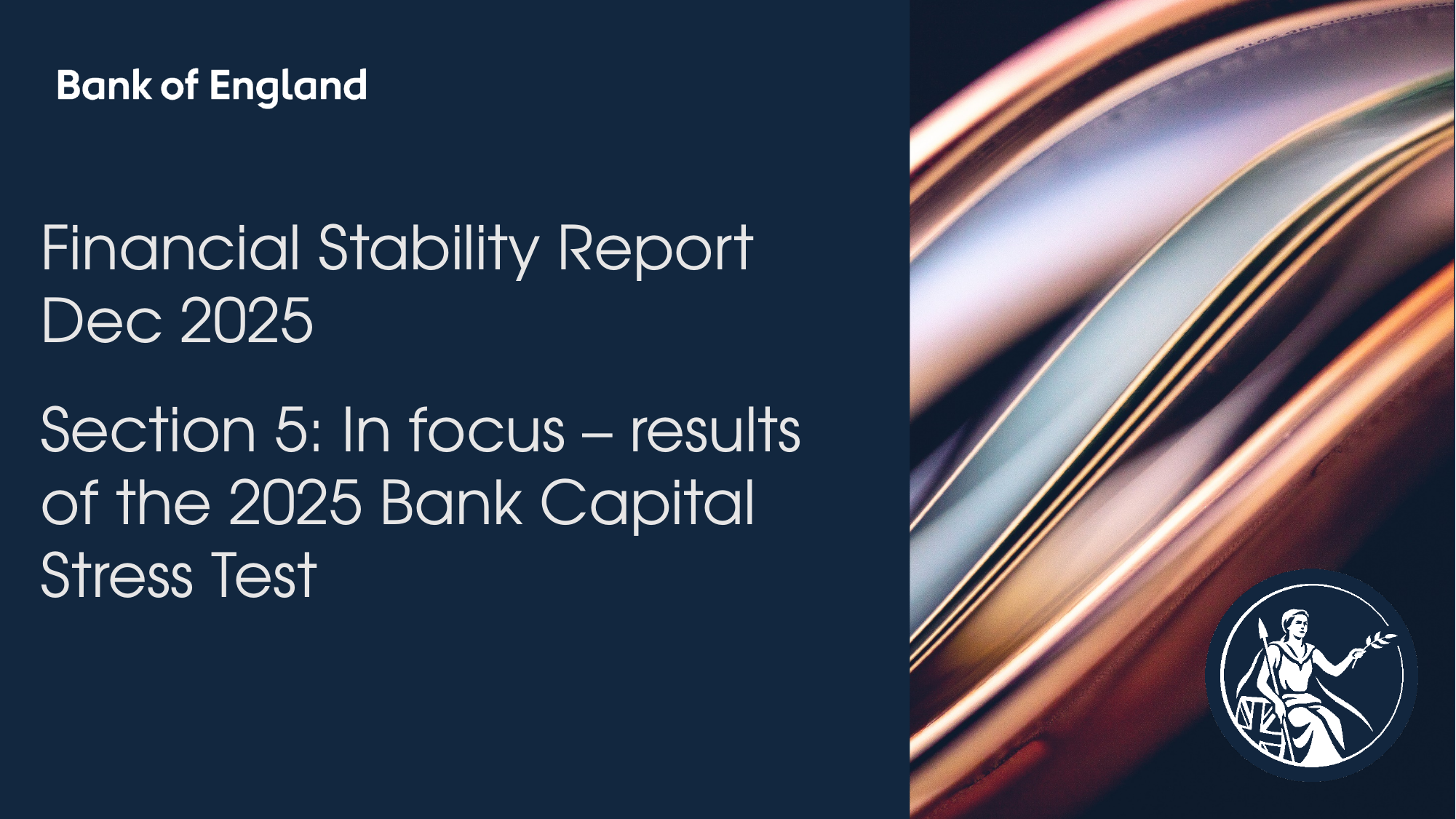

Financial Stability Report
Dec 2025
Section 5: In focus – results of the 2025 Bank Capital Stress Test